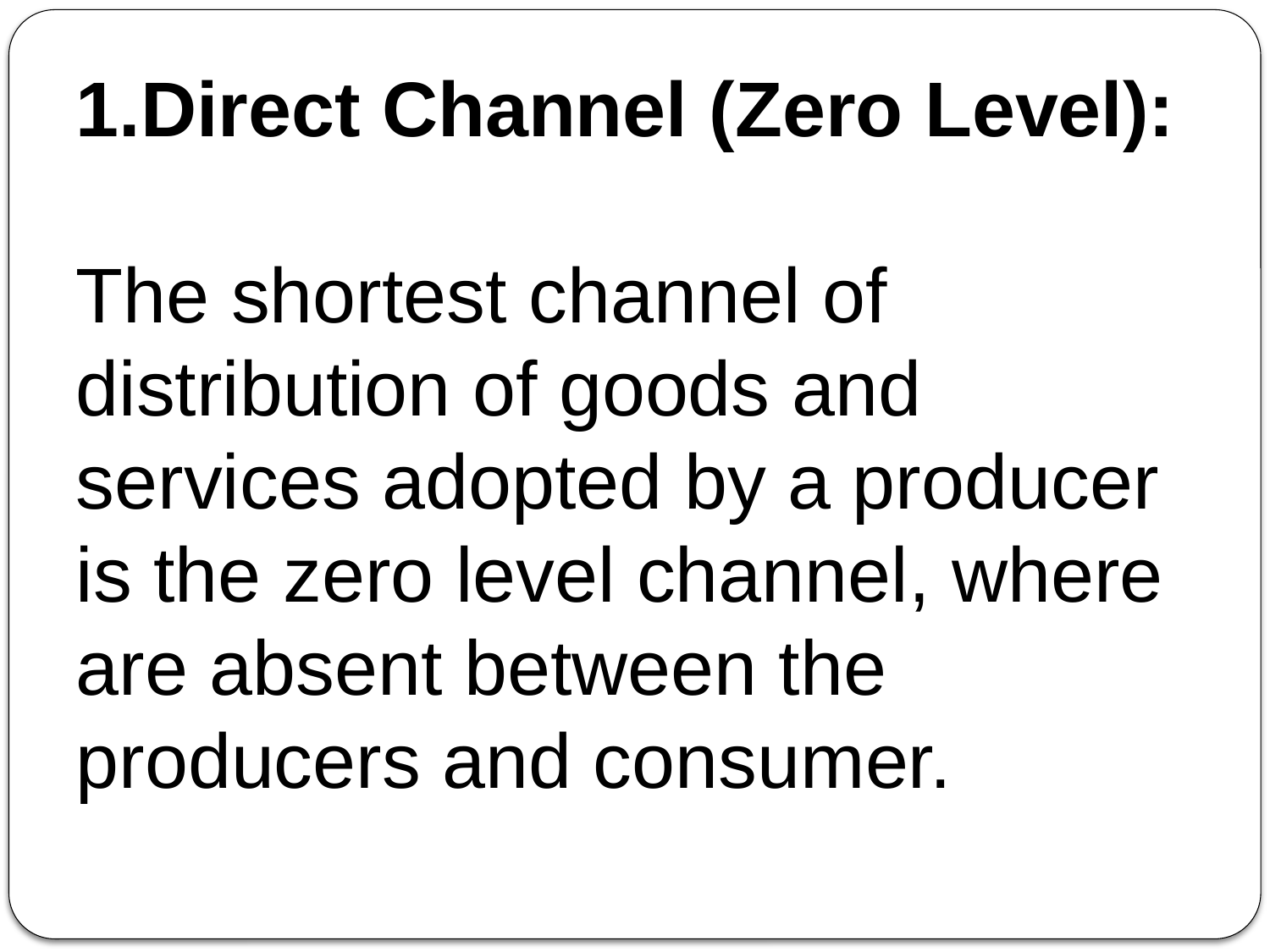

Direct Channel (Zero Level):

The shortest channel of distribution of goods and services adopted by a producer is the zero level channel, where are absent between the producers and consumer.